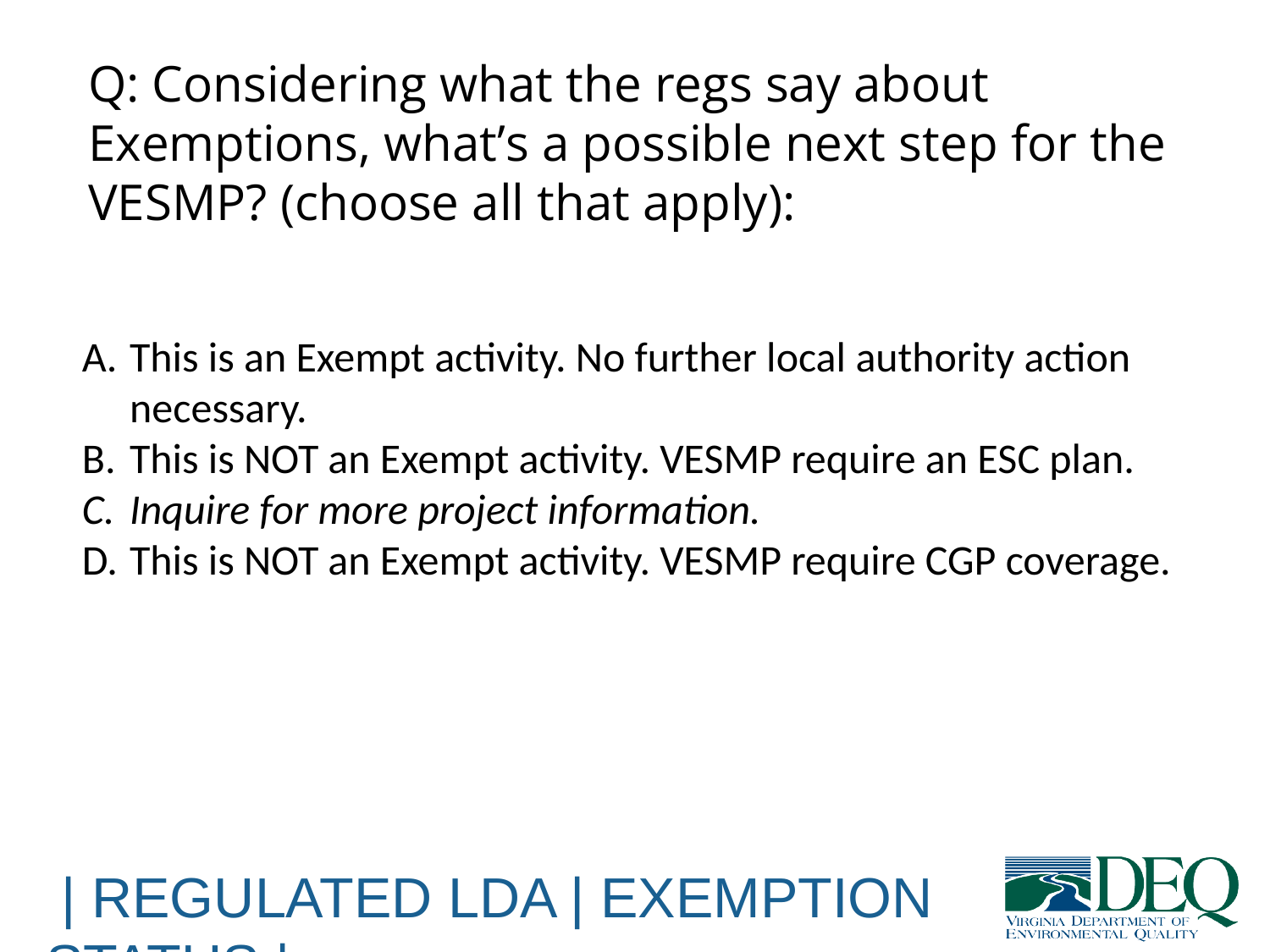

# Q: Considering what the regs say about Exemptions, what’s a possible next step for the VESMP? (choose all that apply):

This is an Exempt activity. No further local authority action necessary.
This is NOT an Exempt activity. VESMP require an ESC plan.
Inquire for more project information.
This is NOT an Exempt activity. VESMP require CGP coverage.

 | Regulated LDA | Exemption status |